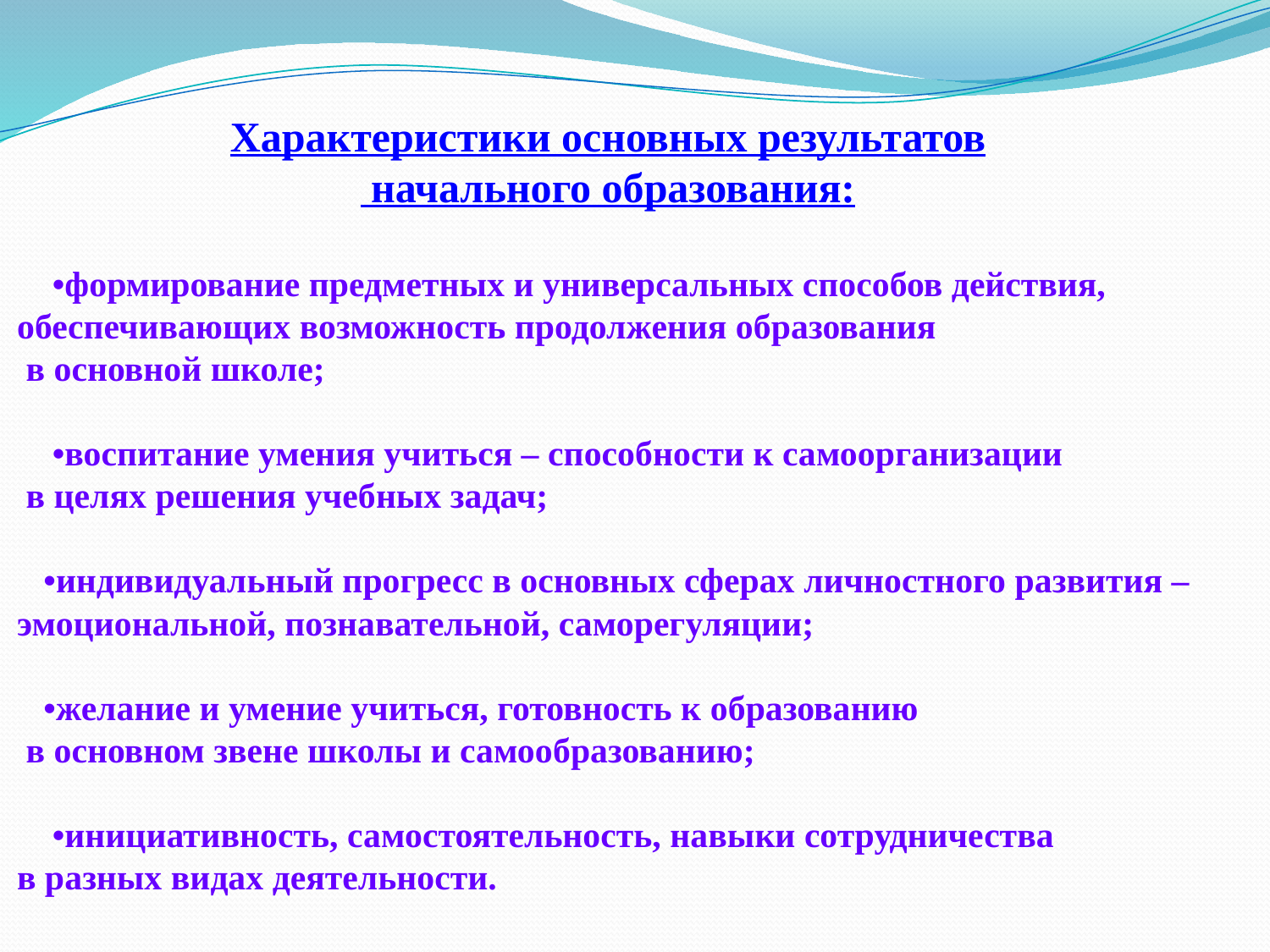

Характеристики основных результатов
 начального образования:

    •формирование предметных и универсальных способов действия,
обеспечивающих возможность продолжения образования
 в основной школе;

    •воспитание умения учиться – способности к самоорганизации
 в целях решения учебных задач;

   •индивидуальный прогресс в основных сферах личностного развития –
эмоциональной, познавательной, саморегуляции;

   •желание и умение учиться, готовность к образованию
 в основном звене школы и самообразованию;

    •инициативность, самостоятельность, навыки сотрудничества
в разных видах деятельности.